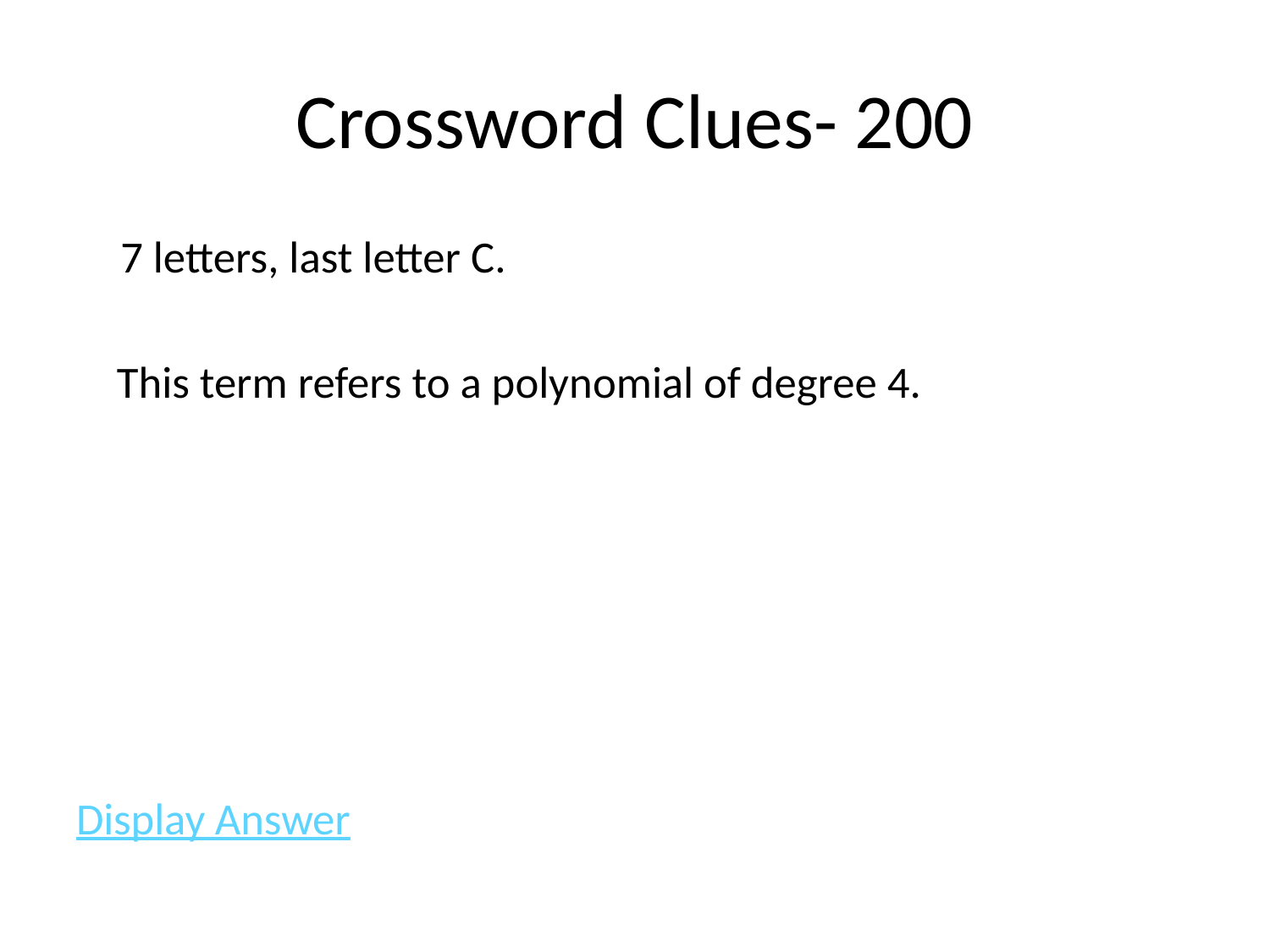

# Crossword Clues- 200
	7 letters, last letter C.

    This term refers to a polynomial of degree 4.

Display Answer